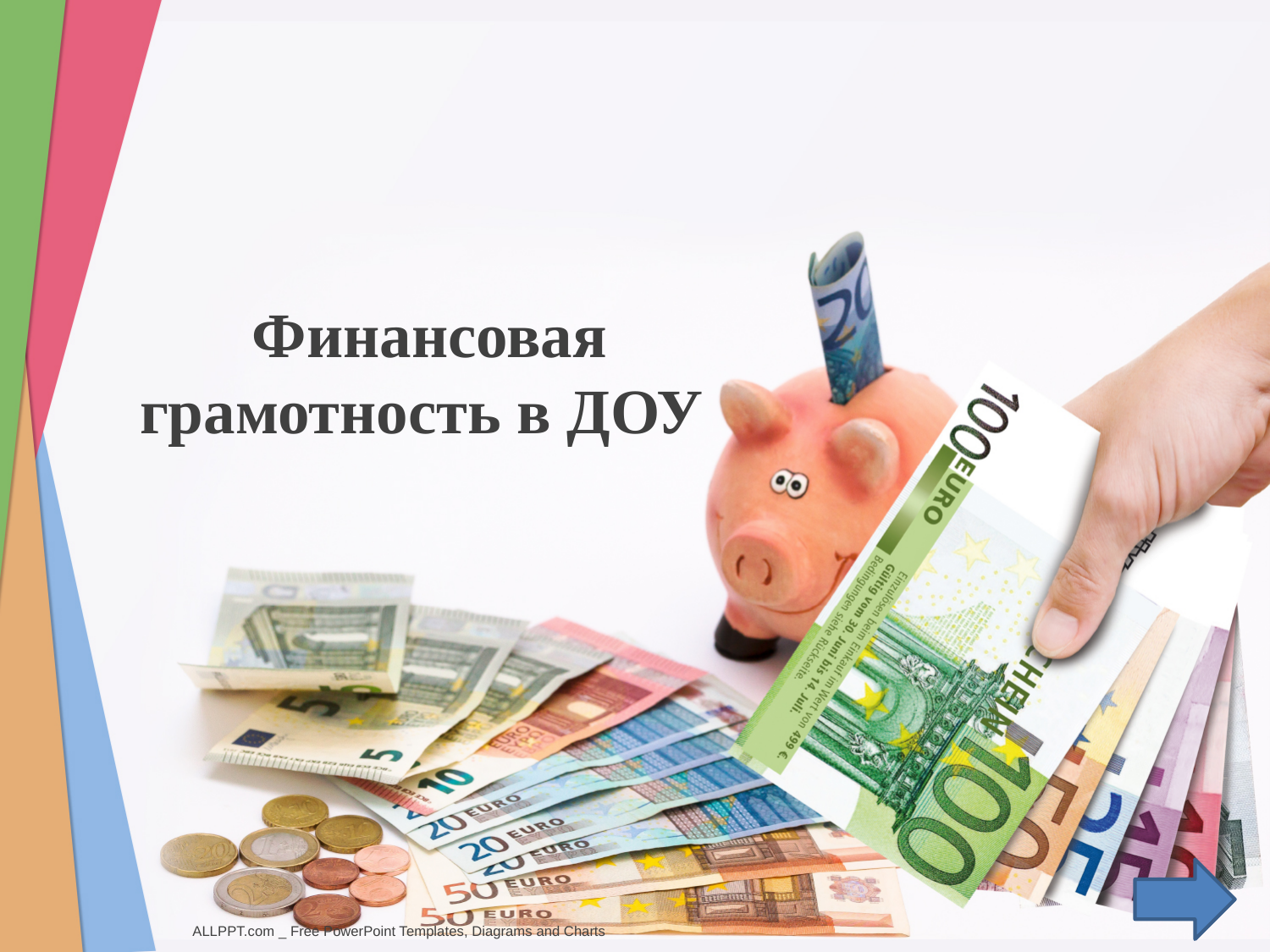

Финансовая грамотность в ДОУ

ALLPPT.com _ Free PowerPoint Templates, Diagrams and Charts